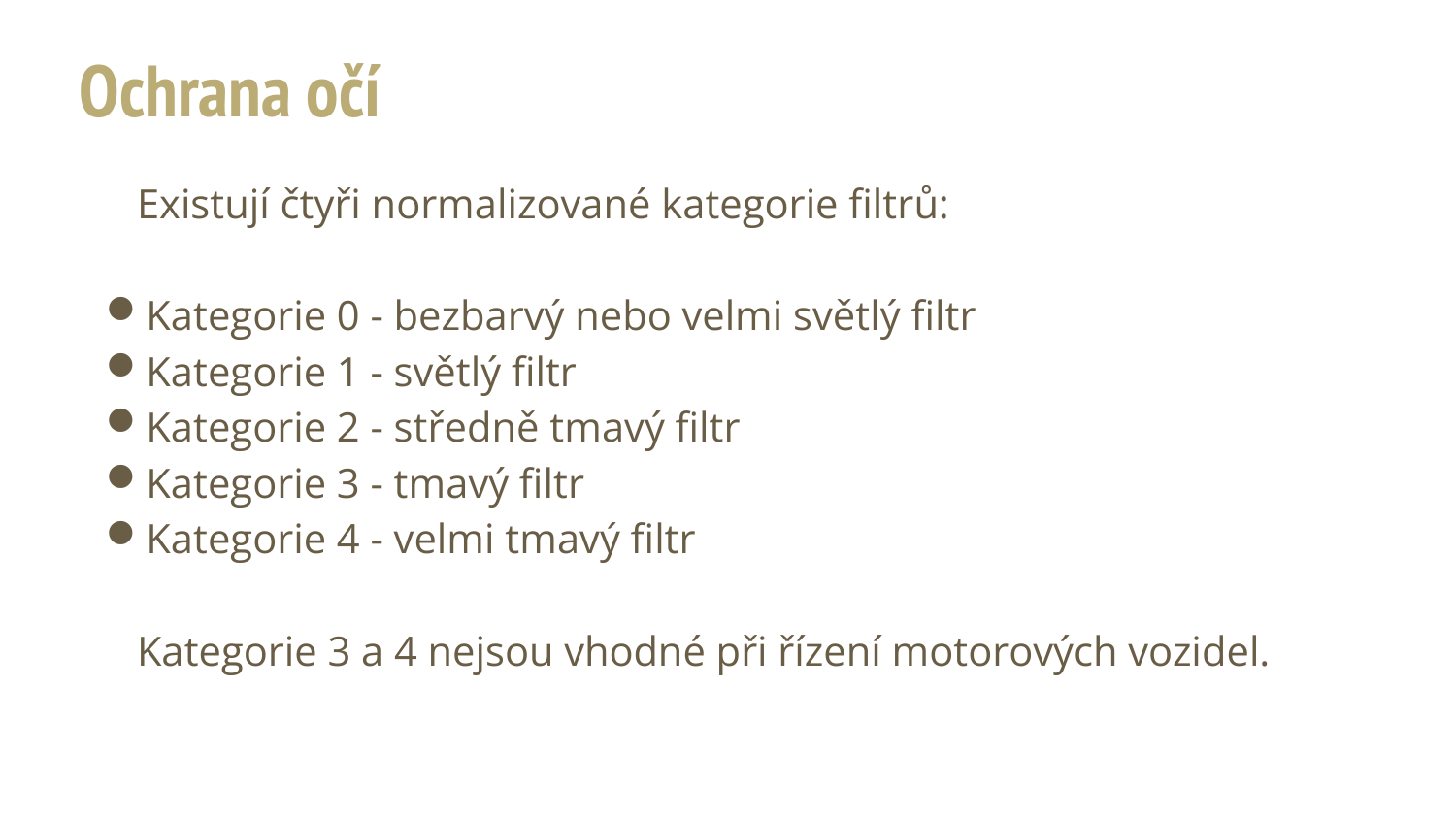

# Ochrana očí
   Existují čtyři normalizované kategorie filtrů:

Kategorie 0 - bezbarvý nebo velmi světlý filtr
Kategorie 1 - světlý filtr
Kategorie 2 - středně tmavý filtr
Kategorie 3 - tmavý filtr
Kategorie 4 - velmi tmavý filtr

   Kategorie 3 a 4 nejsou vhodné při řízení motorových vozidel.